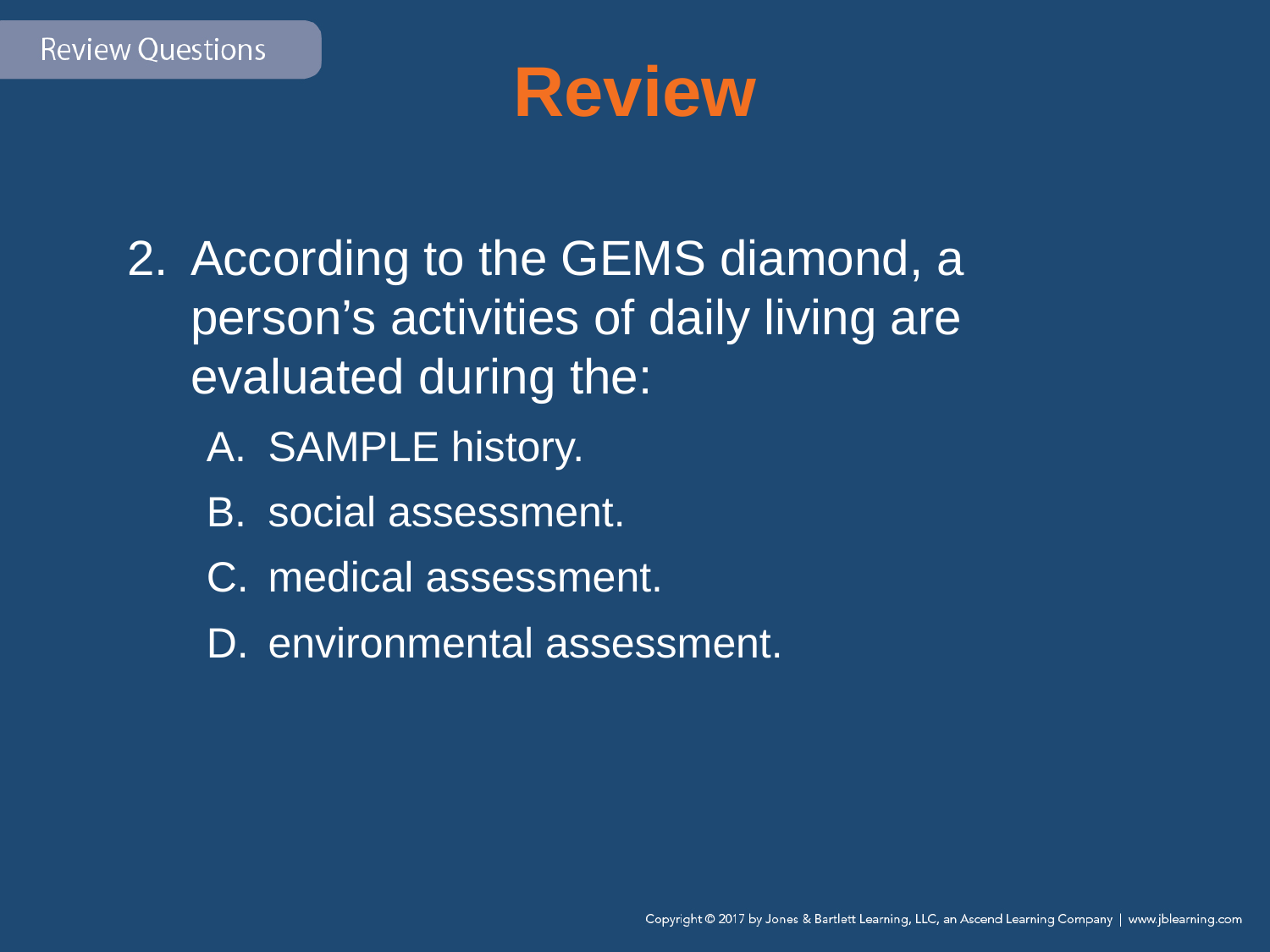

# Review
According to the GEMS diamond, a person’s activities of daily living are evaluated during the:
SAMPLE history.
social assessment.
medical assessment.
environmental assessment.